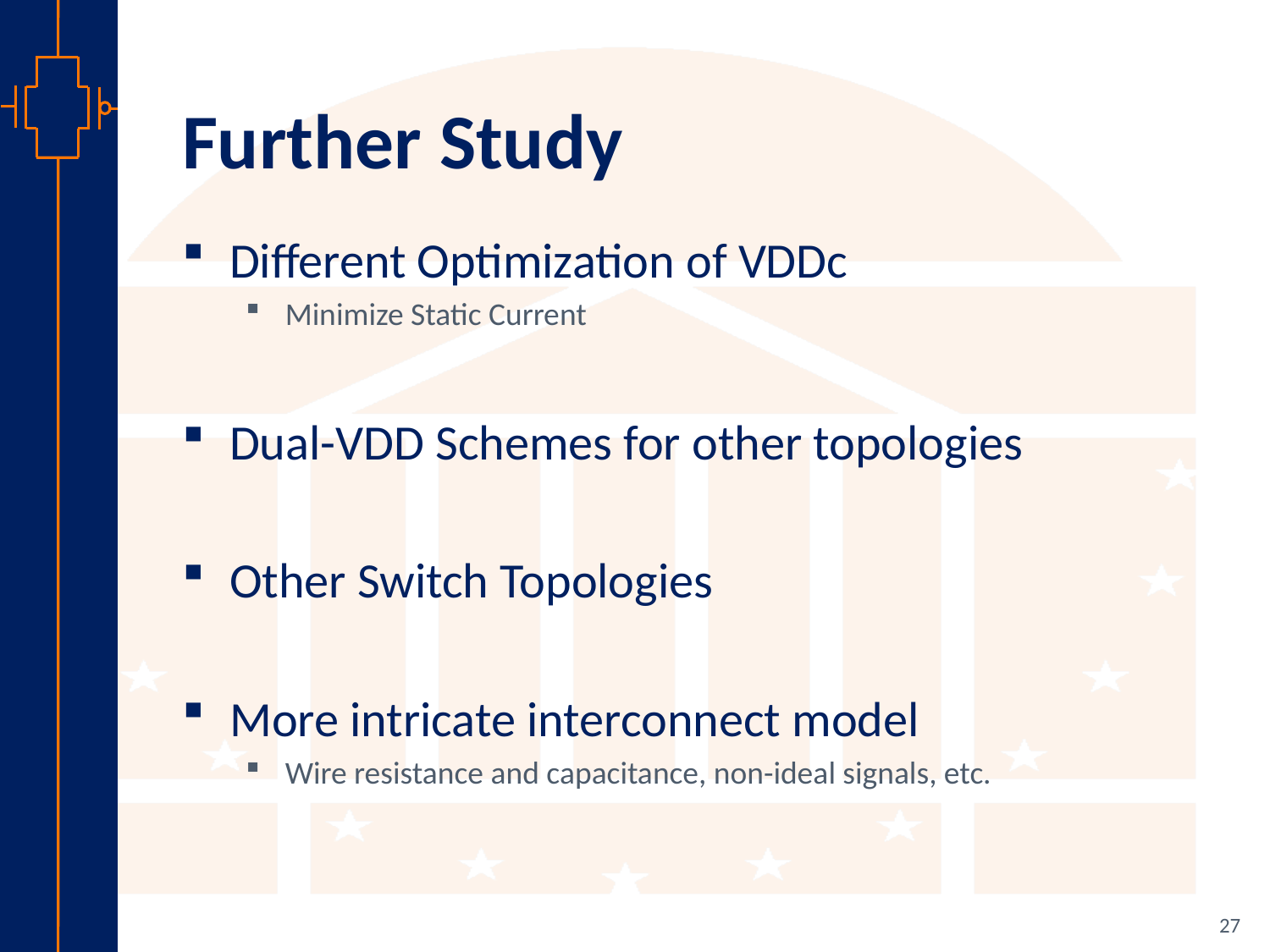

# Further Study
Different Optimization of VDDc
Minimize Static Current

Dual-VDD Schemes for other topologies

Other Switch Topologies

More intricate interconnect model
Wire resistance and capacitance, non-ideal signals, etc.

27